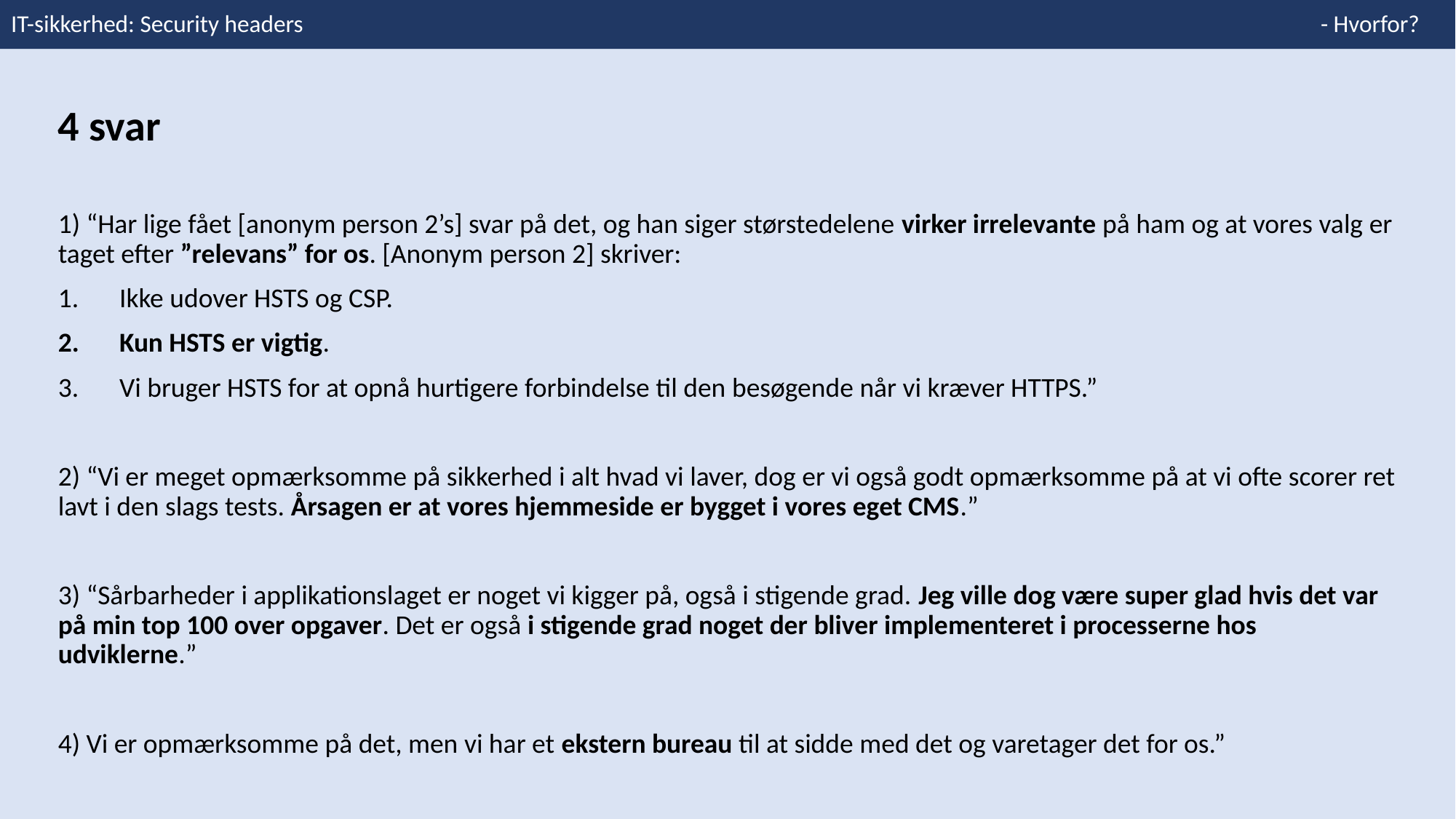

# IT-sikkerhed: Security headers										- Hvorfor?
4 svar

1) “Har lige fået [anonym person 2’s] svar på det, og han siger størstedelene virker irrelevante på ham og at vores valg er taget efter ”relevans” for os. [Anonym person 2] skriver:
Ikke udover HSTS og CSP.
Kun HSTS er vigtig.
Vi bruger HSTS for at opnå hurtigere forbindelse til den besøgende når vi kræver HTTPS.”

2) “Vi er meget opmærksomme på sikkerhed i alt hvad vi laver, dog er vi også godt opmærksomme på at vi ofte scorer ret lavt i den slags tests. Årsagen er at vores hjemmeside er bygget i vores eget CMS.”

3) “Sårbarheder i applikationslaget er noget vi kigger på, også i stigende grad. Jeg ville dog være super glad hvis det var på min top 100 over opgaver. Det er også i stigende grad noget der bliver implementeret i processerne hos udviklerne.”

4) Vi er opmærksomme på det, men vi har et ekstern bureau til at sidde med det og varetager det for os.”